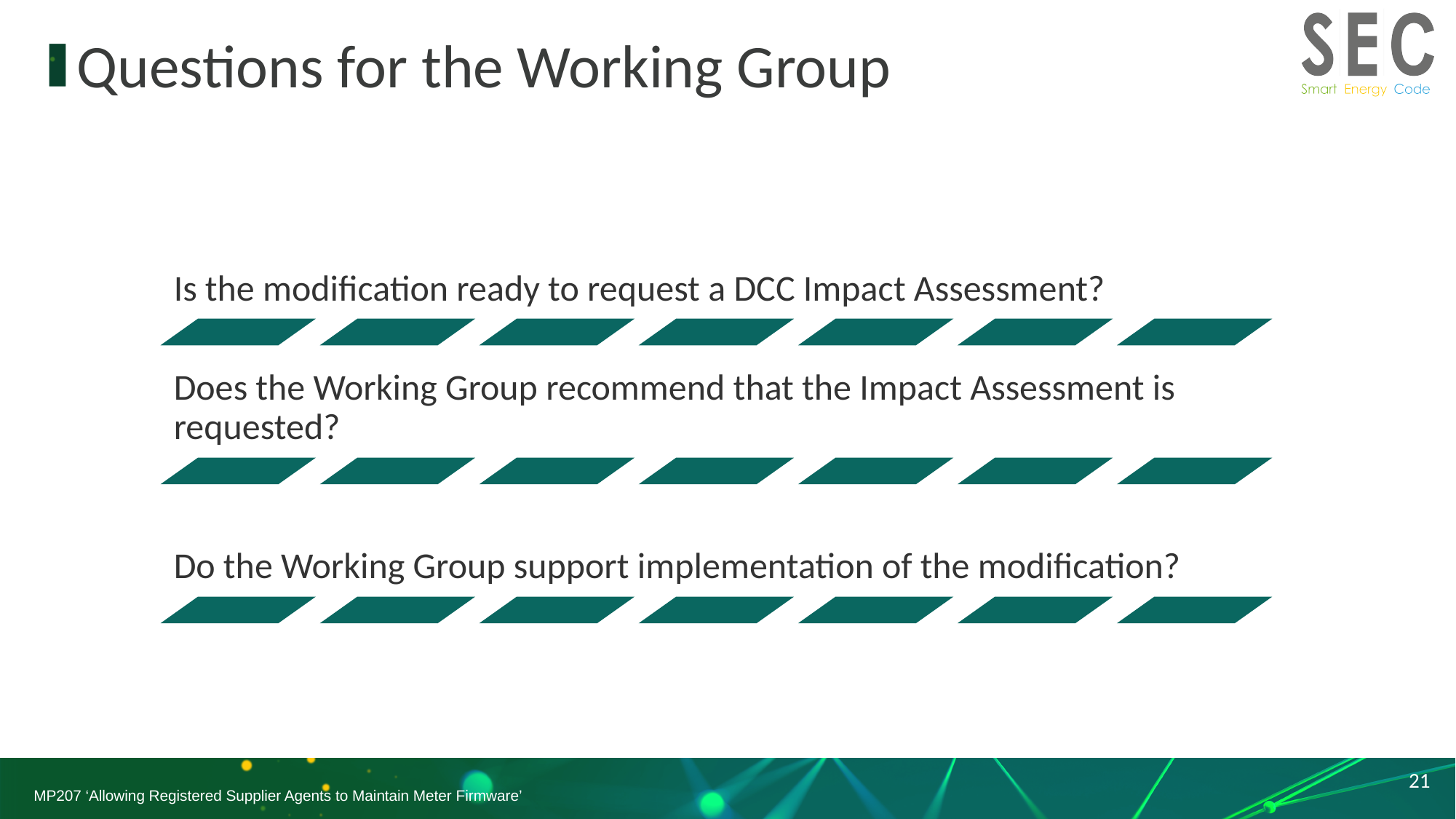

# Questions for the Working Group
Is the modification ready to request a DCC Impact Assessment?
Does the Working Group recommend that the Impact Assessment is requested?
Do the Working Group support implementation of the modification?
21
MP207 ‘Allowing Registered Supplier Agents to Maintain Meter Firmware’